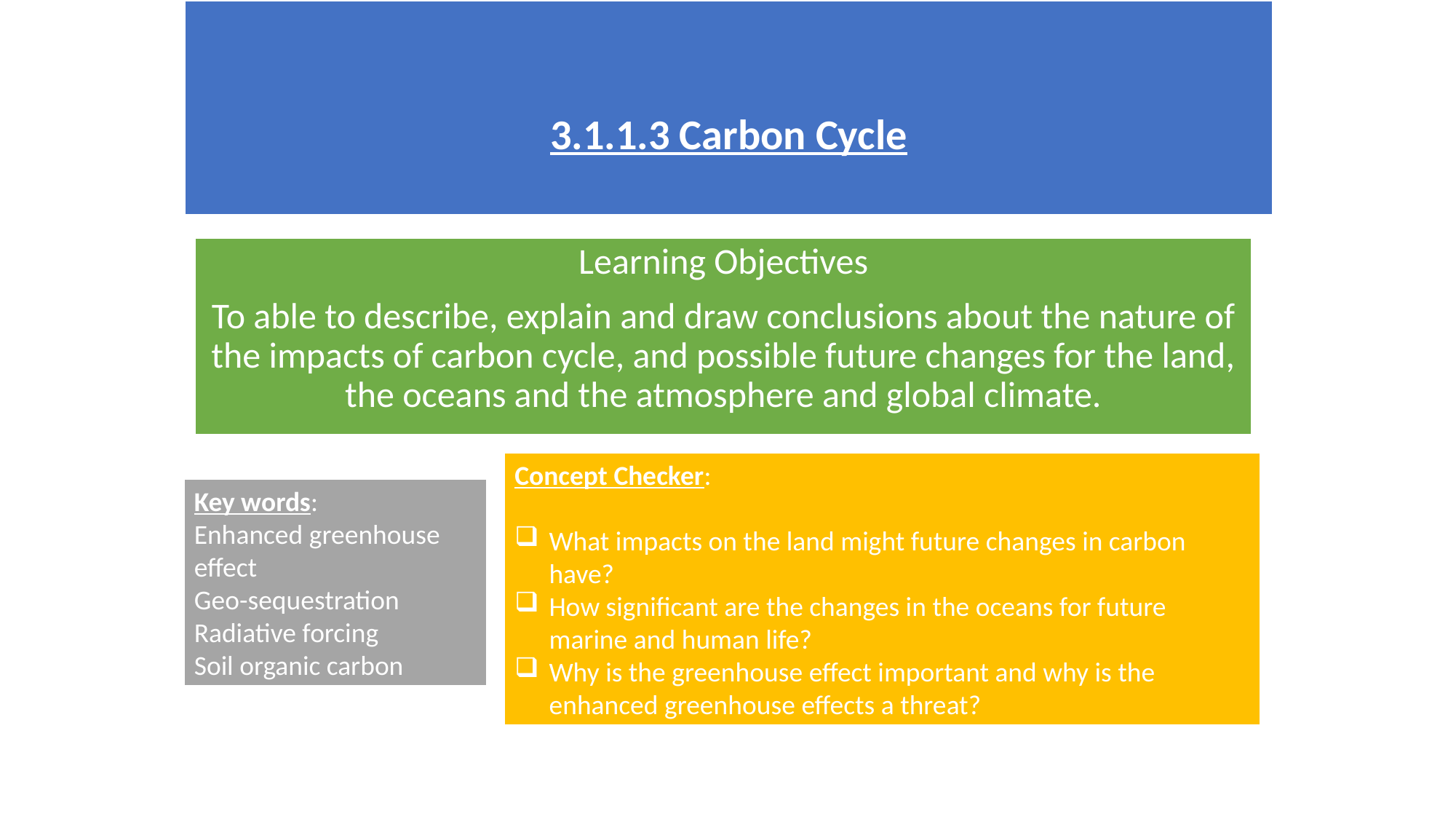

# 3.1.1.3 Carbon Cycle
Learning Objectives
To able to describe, explain and draw conclusions about the nature of the impacts of carbon cycle, and possible future changes for the land, the oceans and the atmosphere and global climate.
Concept Checker:

What impacts on the land might future changes in carbon have?
How significant are the changes in the oceans for future marine and human life?
Why is the greenhouse effect important and why is the enhanced greenhouse effects a threat?
Key words:
Enhanced greenhouse effect
Geo-sequestration
Radiative forcing
Soil organic carbon